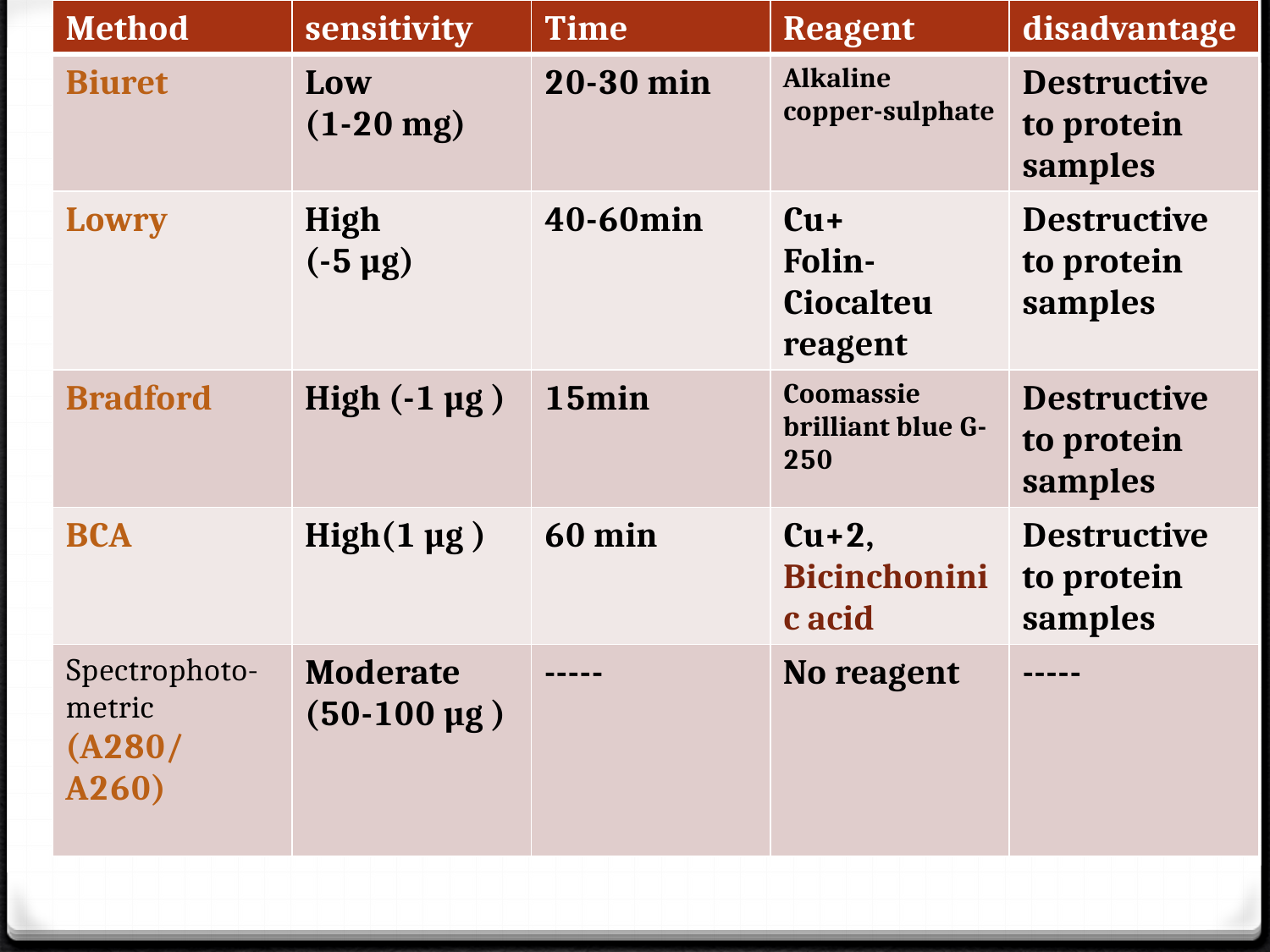

| Method | sensitivity | Time | Reagent | disadvantage |
| --- | --- | --- | --- | --- |
| Biuret | Low (1-20 mg) | 20-30 min | Alkaline copper-sulphate | Destructive to protein samples |
| Lowry | High (-5 µg) | 40-60min | Cu+ Folin-Ciocalteu reagent | Destructive to protein samples |
| Bradford | High (-1 µg ) | 15min | Coomassie brilliant blue G-250 | Destructive to protein samples |
| BCA | High(1 µg ) | 60 min | Cu+2, Bicinchoninic acid | Destructive to protein samples |
| Spectrophoto-metric (A280/A260) | Moderate (50-100 µg ) | ----- | No reagent | ----- |
#